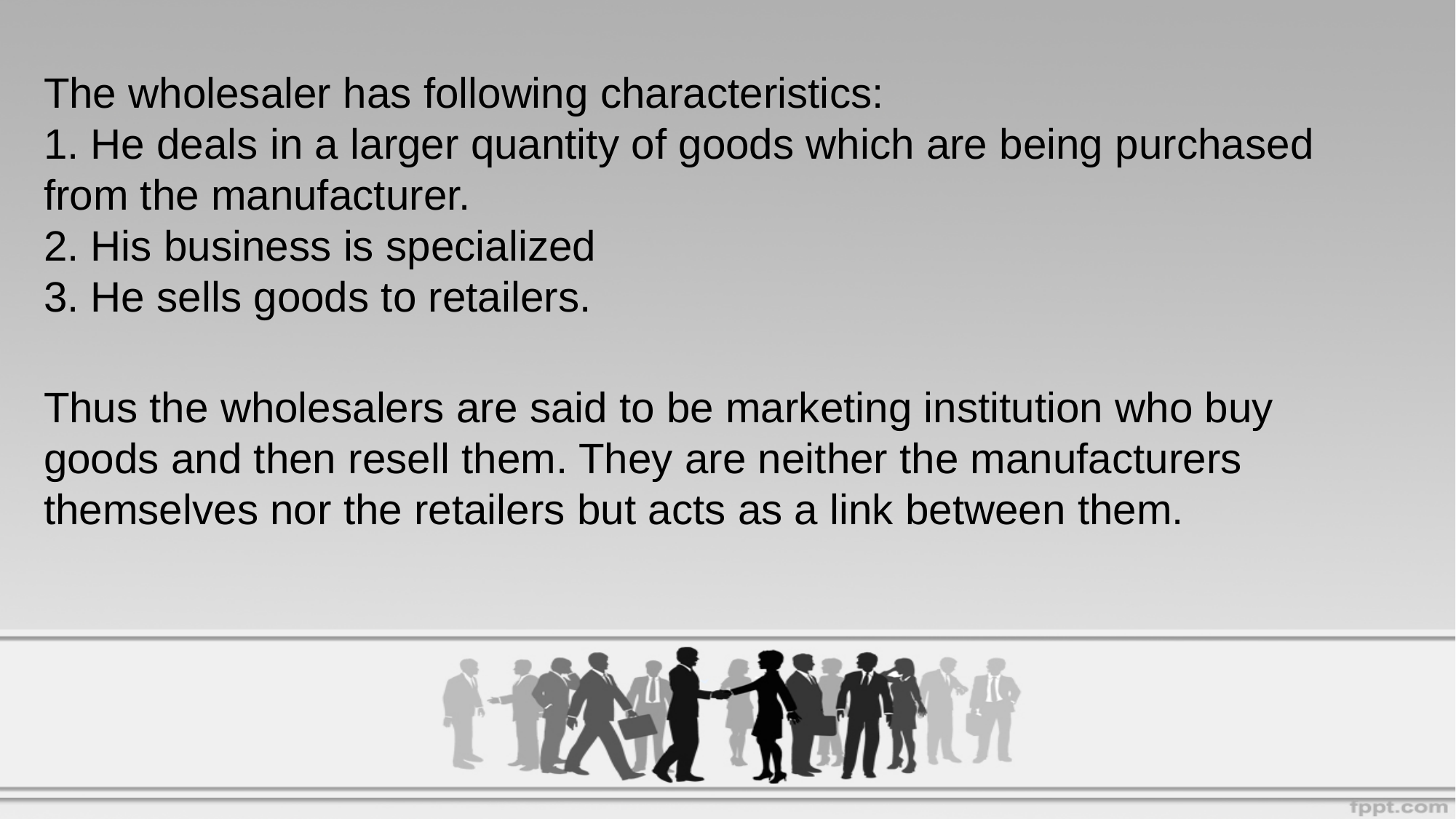

The wholesaler has following characteristics:
1. He deals in a larger quantity of goods which are being purchased from the manufacturer.
2. His business is specialized
3. He sells goods to retailers.
Thus the wholesalers are said to be marketing institution who buy goods and then resell them. They are neither the manufacturers themselves nor the retailers but acts as a link between them.